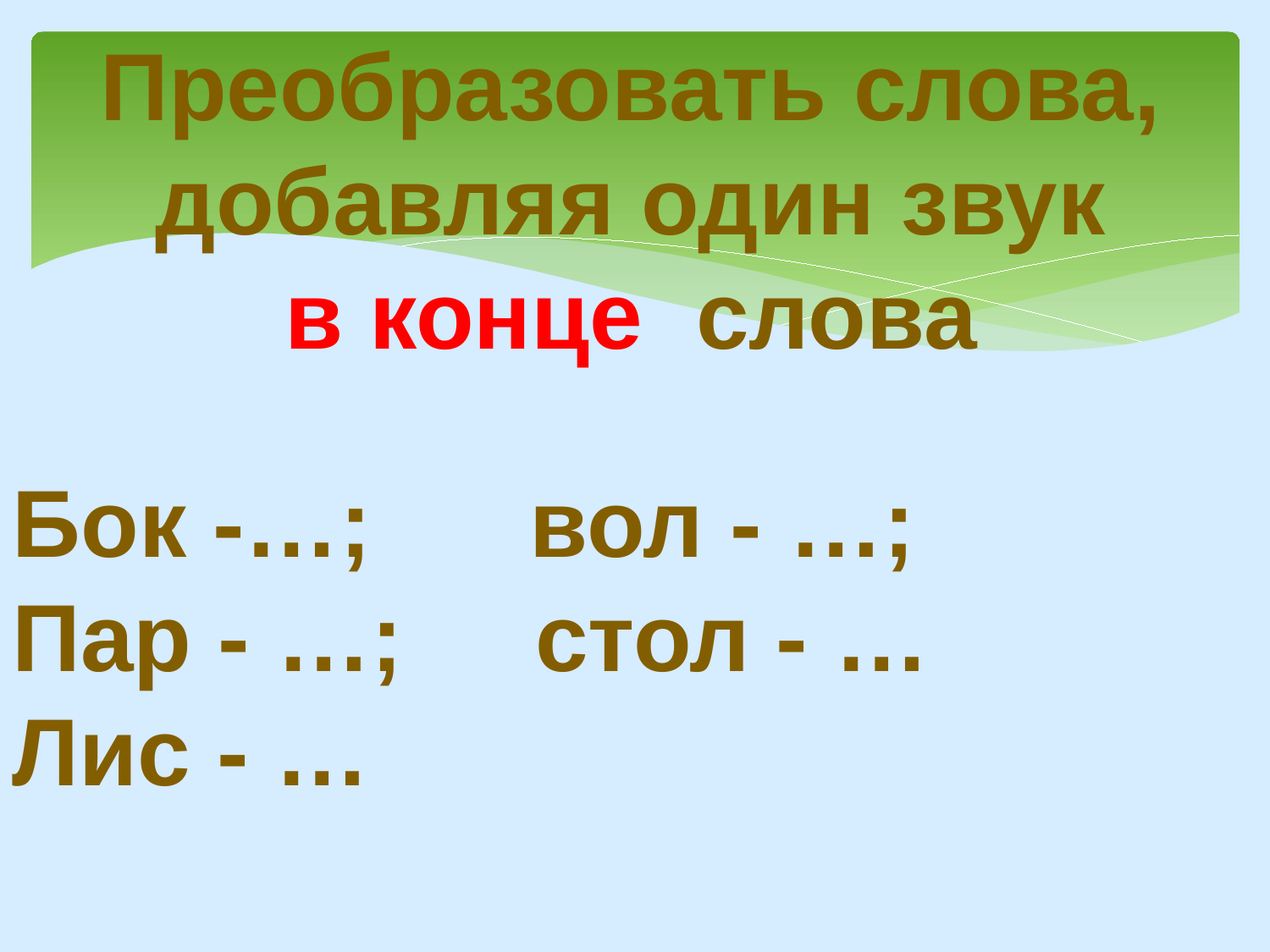

# Преобразовать слова, добавляя один звук в конце  слова
Бок -…;      вол - …;
Пар - …;     стол - …
Лис - …